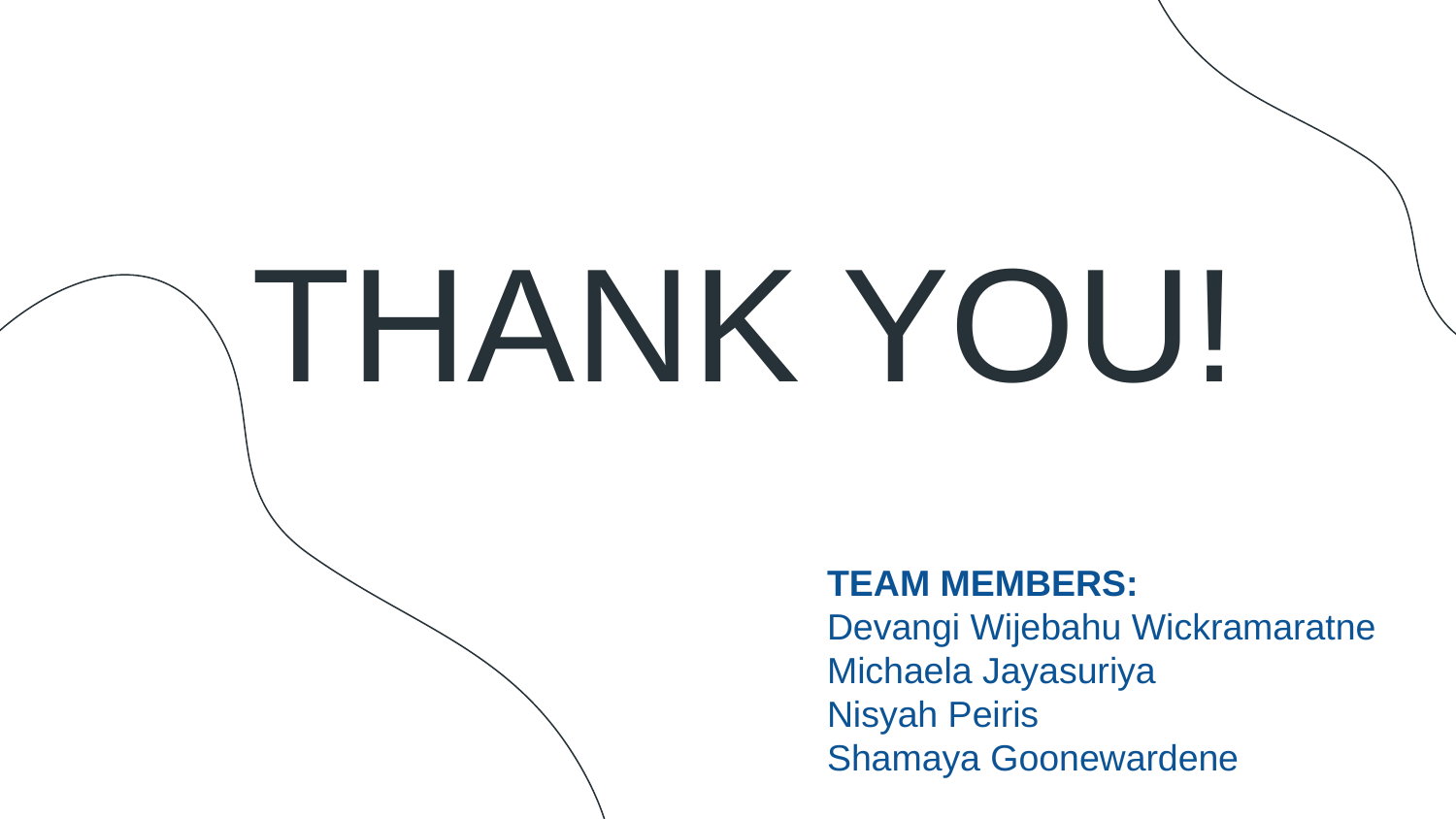

THANK YOU!
TEAM MEMBERS:
Devangi Wijebahu Wickramaratne
Michaela Jayasuriya
Nisyah Peiris
Shamaya Goonewardene